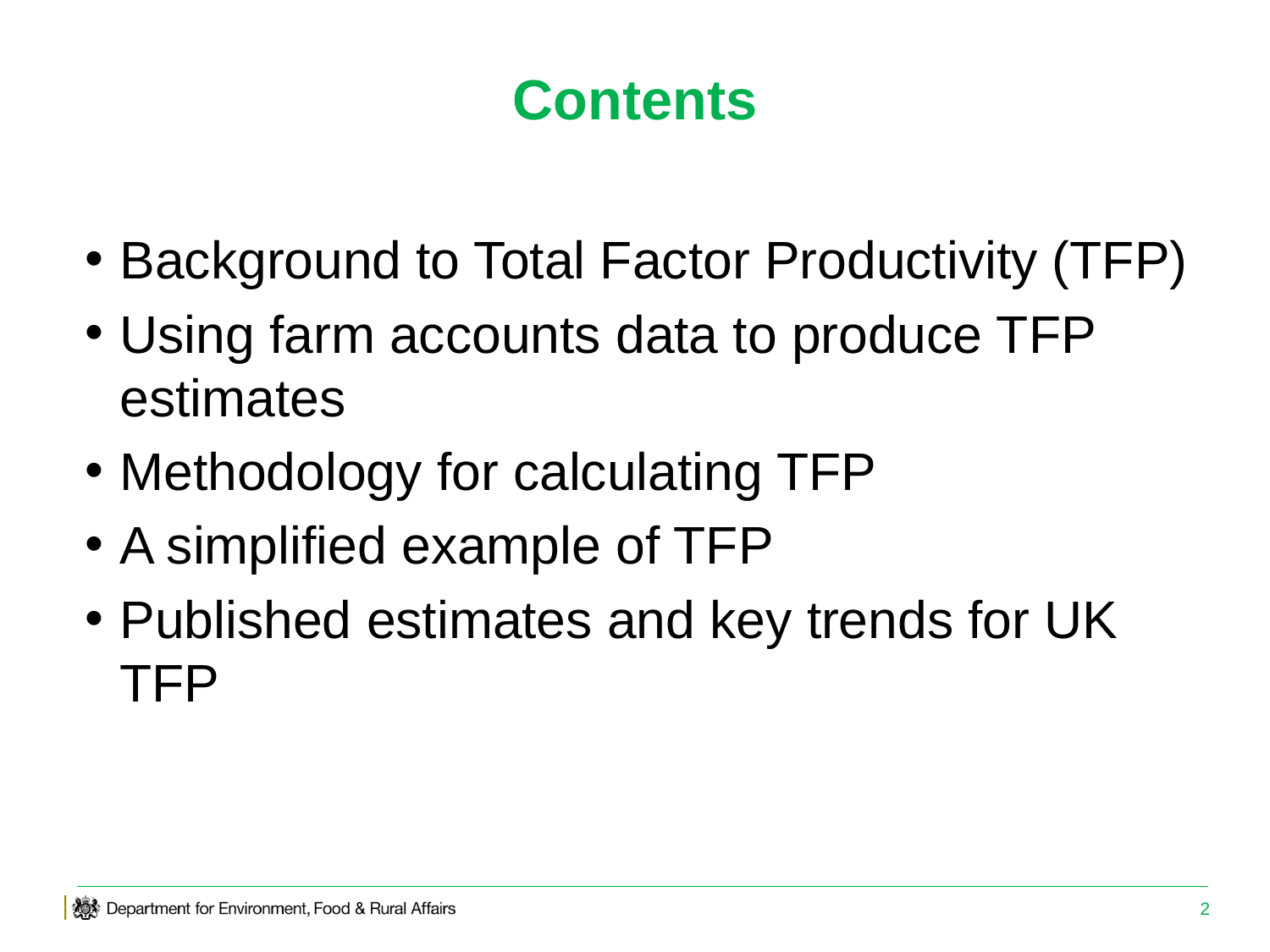

# Contents
Background to Total Factor Productivity (TFP)
Using farm accounts data to produce TFP estimates
Methodology for calculating TFP
A simplified example of TFP
Published estimates and key trends for UK TFP

2